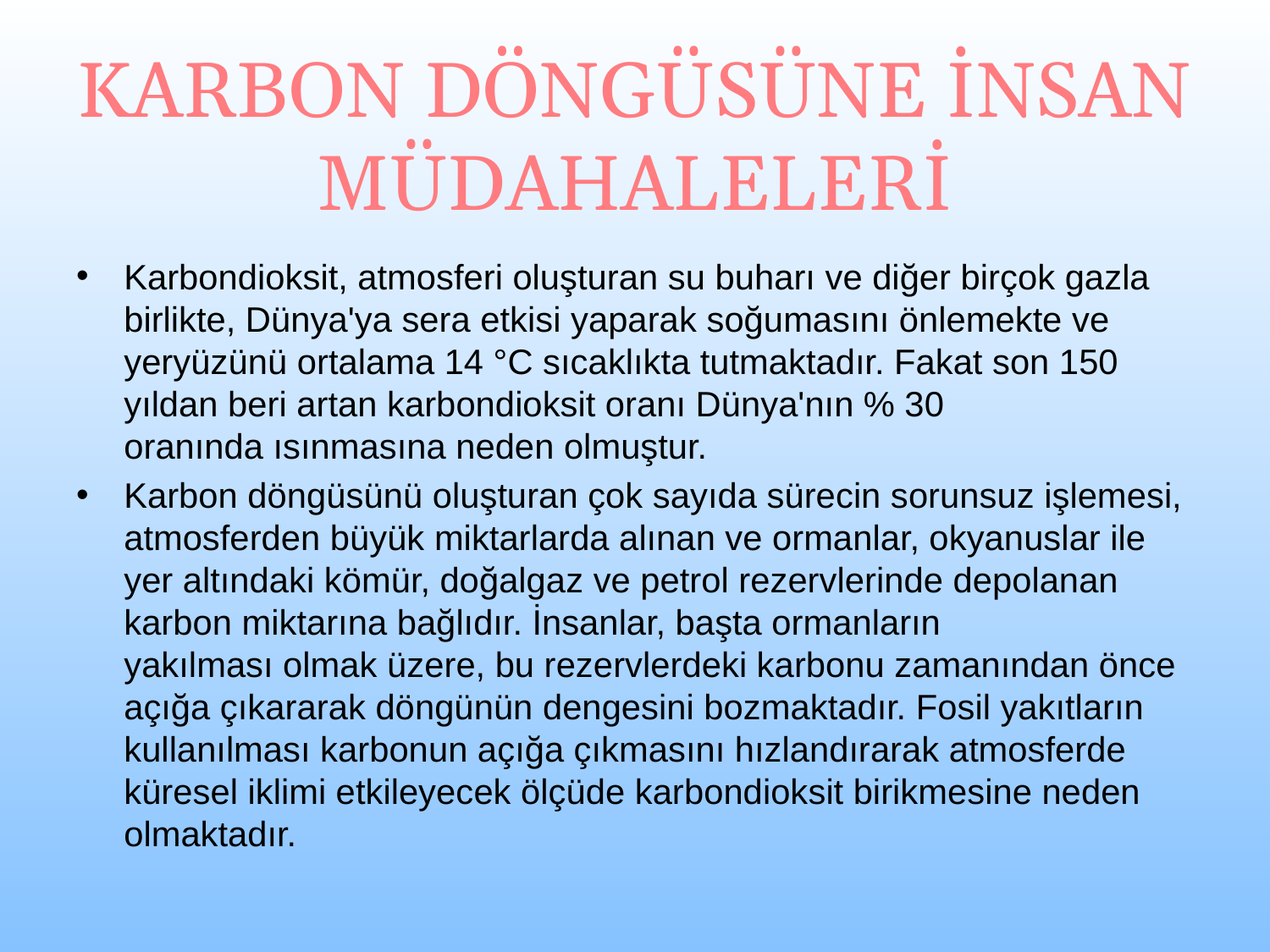

# KARBON DÖNGÜSÜNE İNSAN MÜDAHALELERİ
Karbondioksit, atmosferi oluşturan su buharı ve diğer birçok gazla birlikte, Dünya'ya sera etkisi yaparak soğumasını önlemekte ve yeryüzünü ortalama 14 °C sıcaklıkta tutmaktadır. Fakat son 150 yıldan beri artan karbondioksit oranı Dünya'nın % 30 oranında ısınmasına neden olmuştur.
Karbon döngüsünü oluşturan çok sayıda sürecin sorunsuz işlemesi, atmosferden büyük miktarlarda alınan ve ormanlar, okyanuslar ile yer altındaki kömür, doğalgaz ve petrol rezervlerinde depolanan karbon miktarına bağlıdır. İnsanlar, başta ormanların yakılması olmak üzere, bu rezervlerdeki karbonu zamanından önce açığa çıkararak döngünün dengesini bozmaktadır. Fosil yakıtların kullanılması karbonun açığa çıkmasını hızlandırarak atmosferde küresel iklimi etkileyecek ölçüde karbondioksit birikmesine neden olmaktadır.